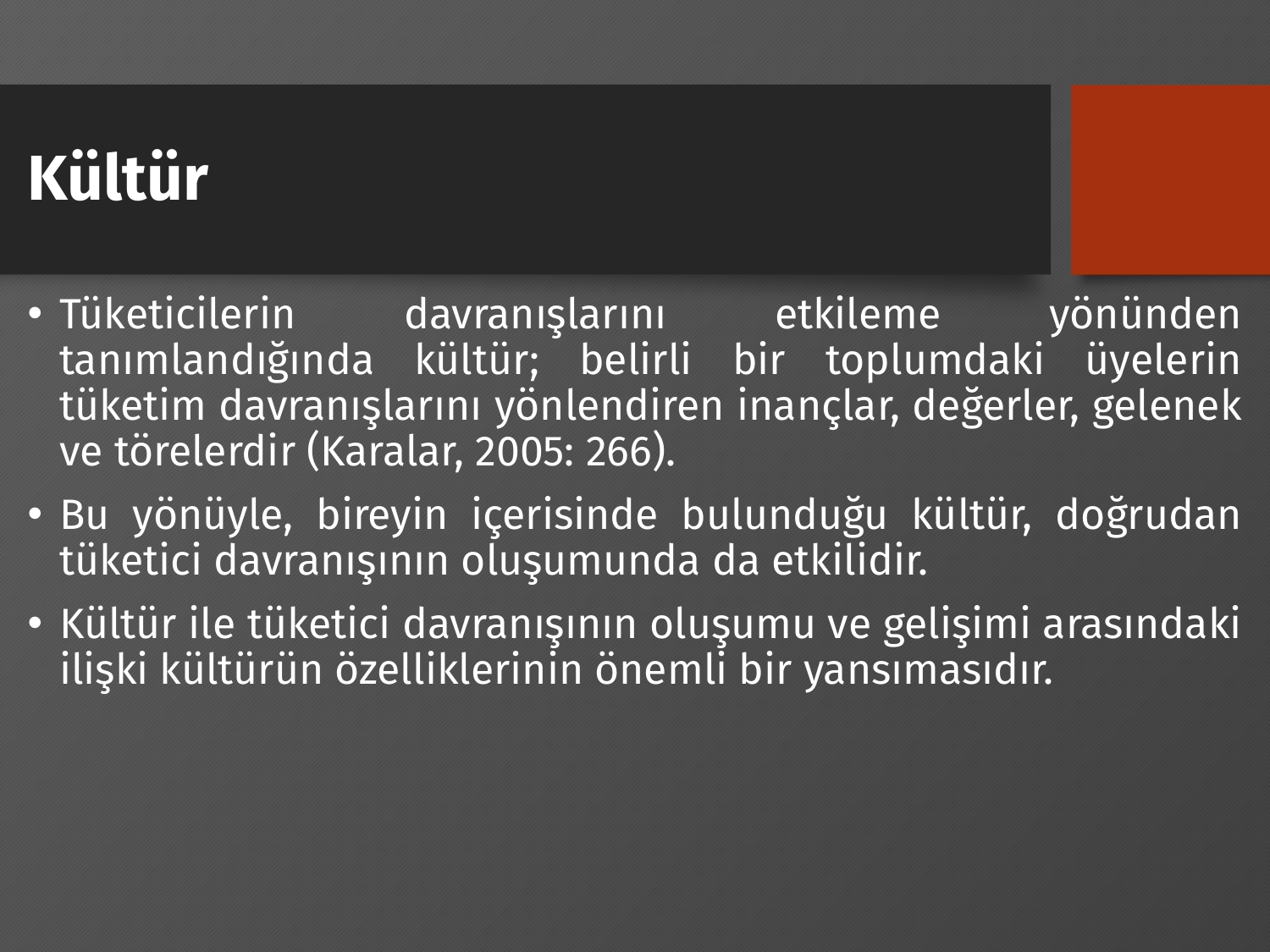

# Kültür
Tüketicilerin davranışlarını etkileme yönünden tanımlandığında kültür; belirli bir toplumdaki üyelerin tüketim davranışlarını yönlendiren inançlar, değerler, gelenek ve törelerdir (Karalar, 2005: 266).
Bu yönüyle, bireyin içerisinde bulunduğu kültür, doğrudan tüketici davranışının oluşumunda da etkilidir.
Kültür ile tüketici davranışının oluşumu ve gelişimi arasındaki ilişki kültürün özelliklerinin önemli bir yansımasıdır.